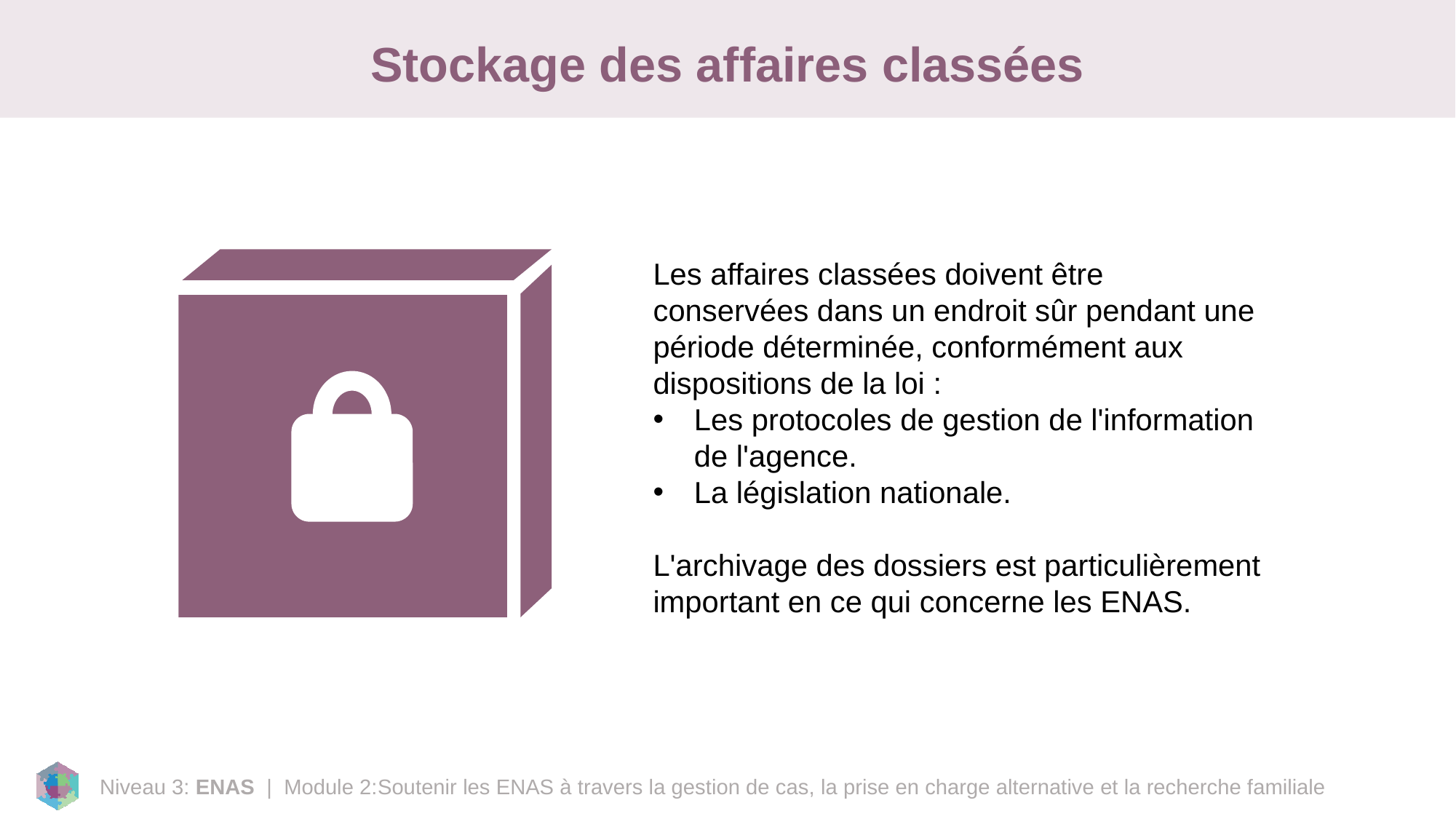

# Stockage des affaires classées

Les affaires classées doivent être conservées dans un endroit sûr pendant une période déterminée, conformément aux dispositions de la loi :
Les protocoles de gestion de l'information de l'agence.
La législation nationale.

L'archivage des dossiers est particulièrement important en ce qui concerne les ENAS.